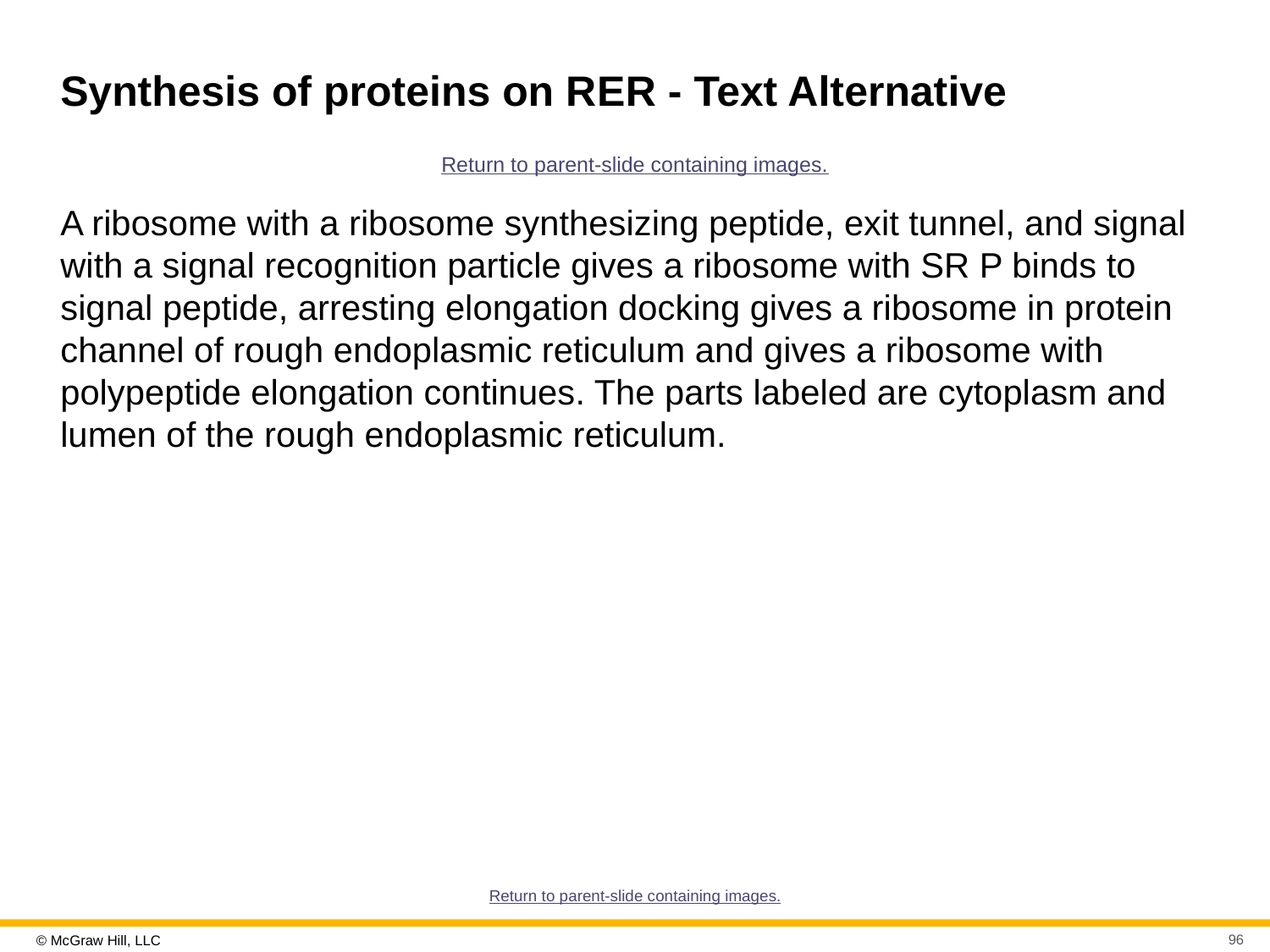

# Synthesis of proteins on R E R - Text Alternative
Return to parent-slide containing images.
A ribosome with a ribosome synthesizing peptide, exit tunnel, and signal with a signal recognition particle gives a ribosome with SR P binds to signal peptide, arresting elongation docking gives a ribosome in protein channel of rough endoplasmic reticulum and gives a ribosome with polypeptide elongation continues. The parts labeled are cytoplasm and lumen of the rough endoplasmic reticulum.
Return to parent-slide containing images.
96